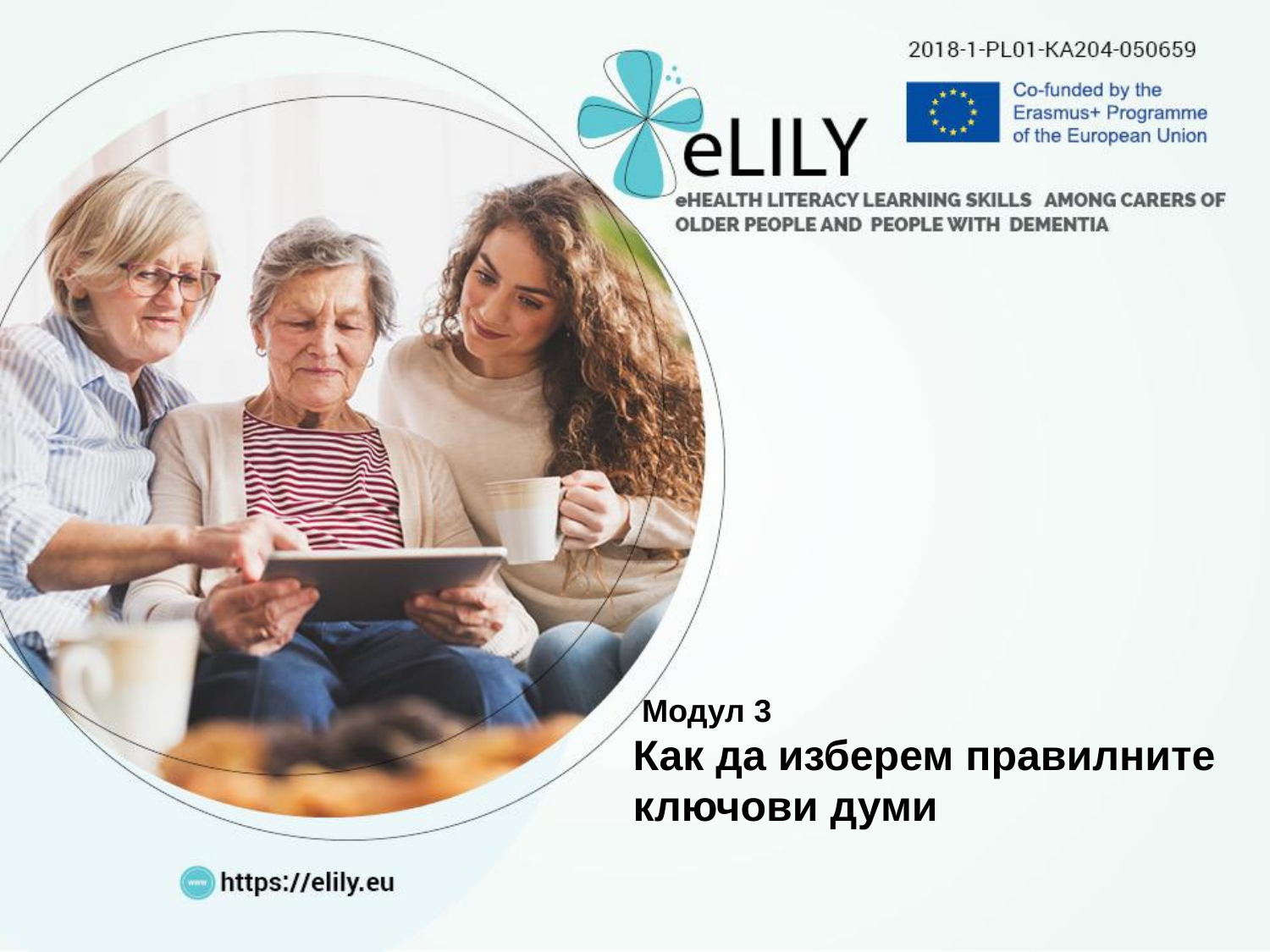

Модул 3
Как да изберем правилните ключови думи